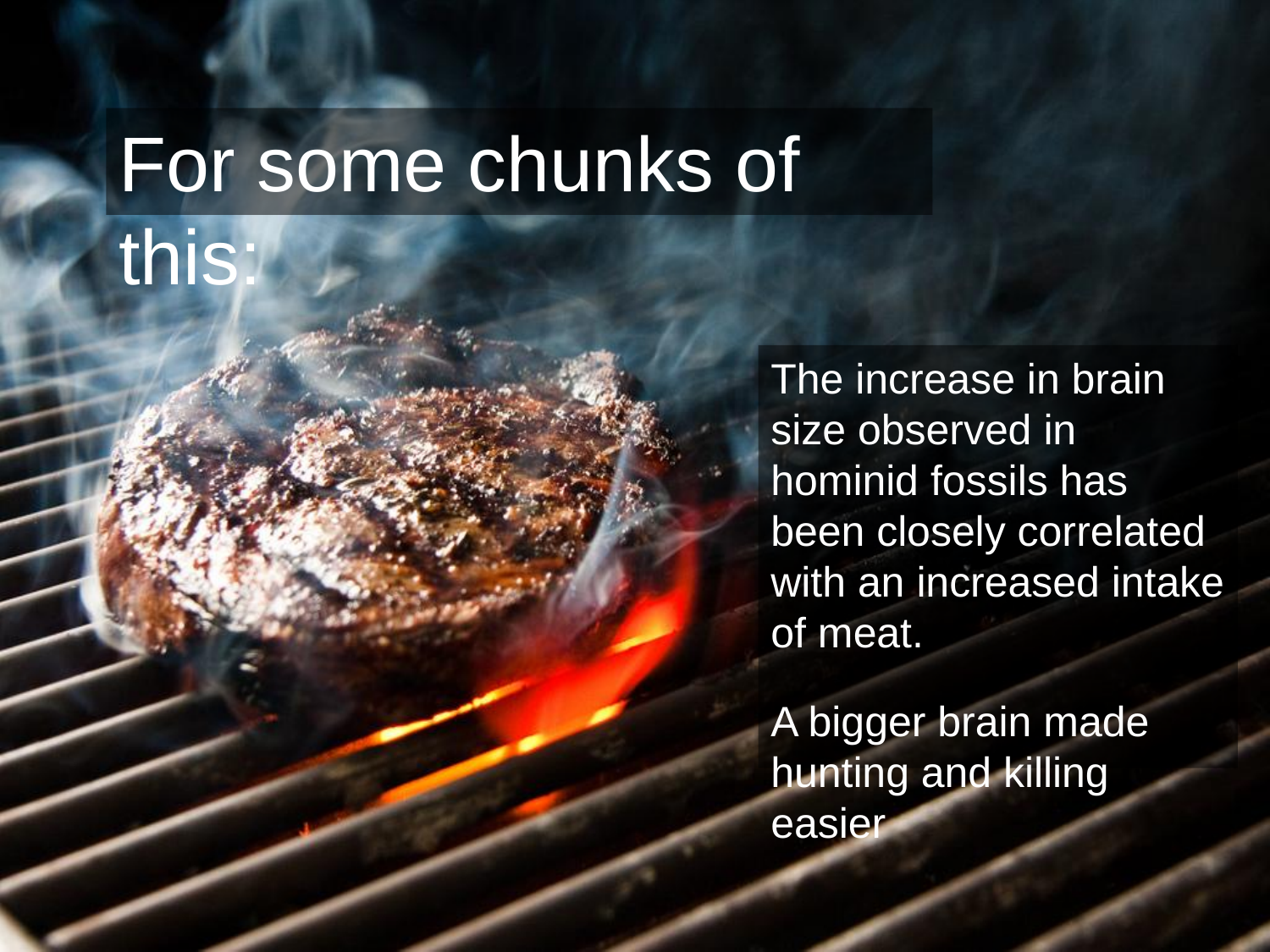

For some chunks of this:
The increase in brain size observed in hominid fossils has been closely correlated with an increased intake of meat.

A bigger brain made hunting and killing easier